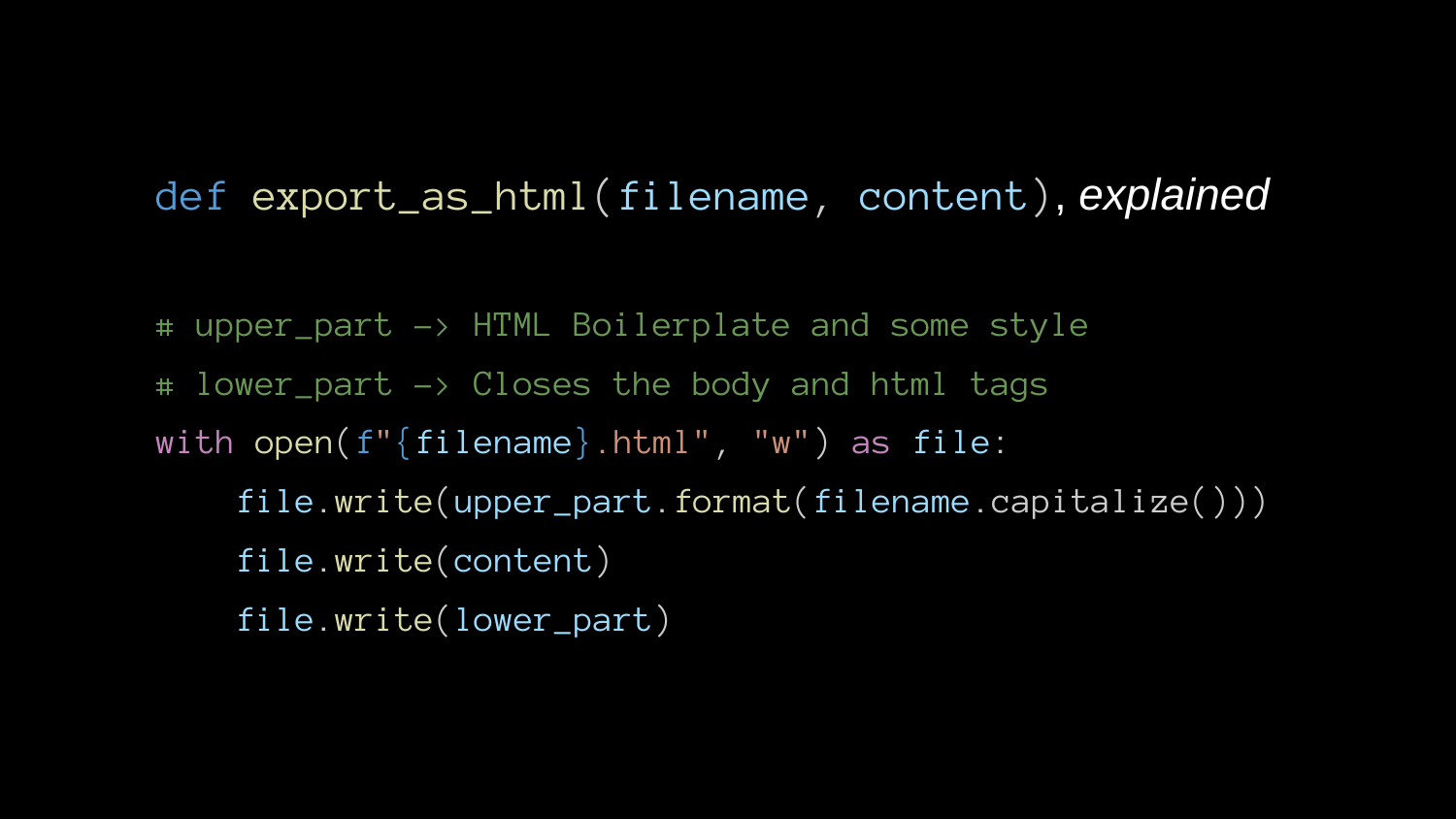

def export_as_html(filename, content), explained
# upper_part -> HTML Boilerplate and some style
# lower_part -> Closes the body and html tags
with open(f"{filename}.html", "w") as file:
    file.write(upper_part.format(filename.capitalize()))
    file.write(content)
    file.write(lower_part)